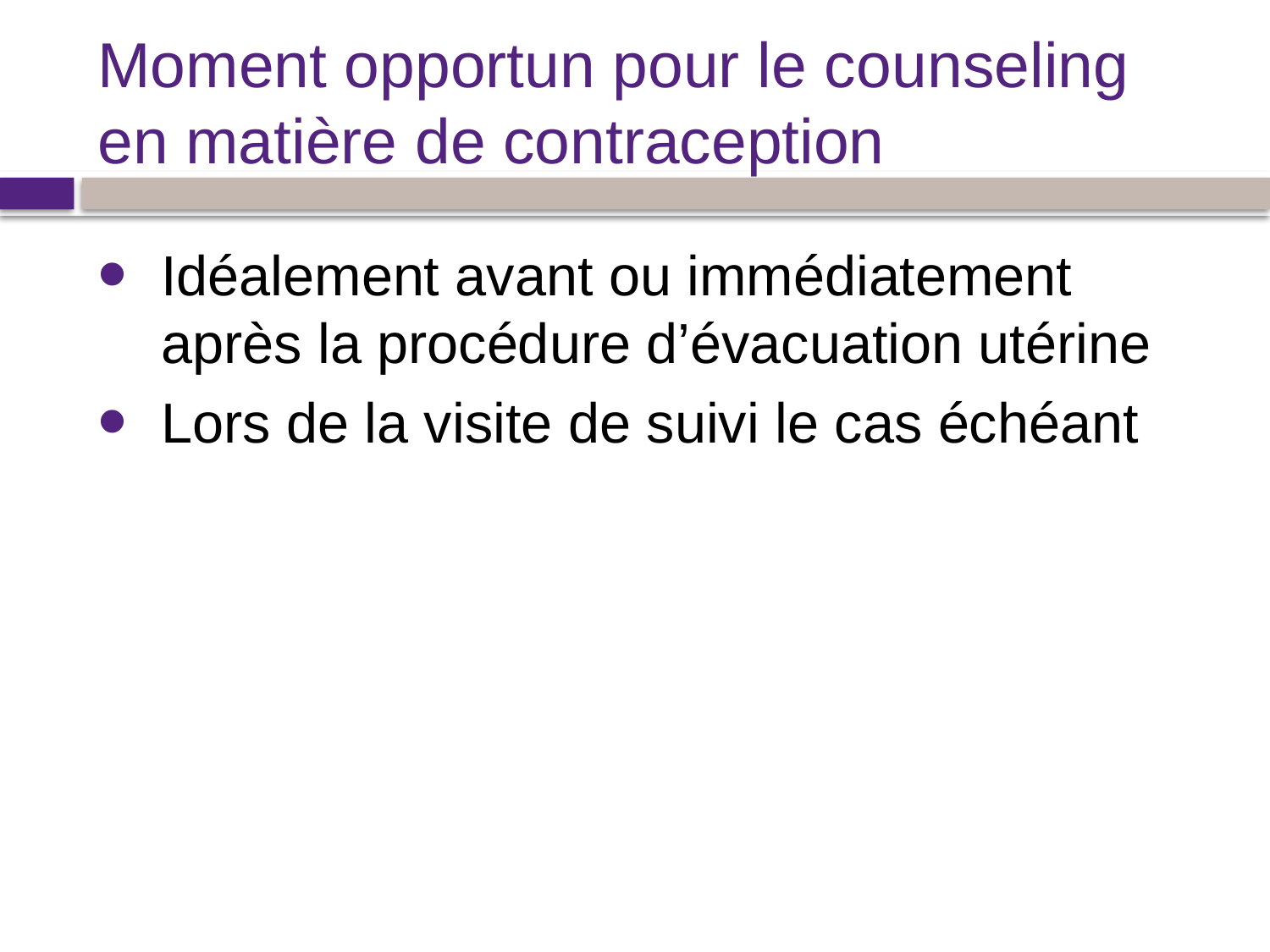

# Moment opportun pour le counseling en matière de contraception
Idéalement avant ou immédiatement après la procédure d’évacuation utérine
Lors de la visite de suivi le cas échéant